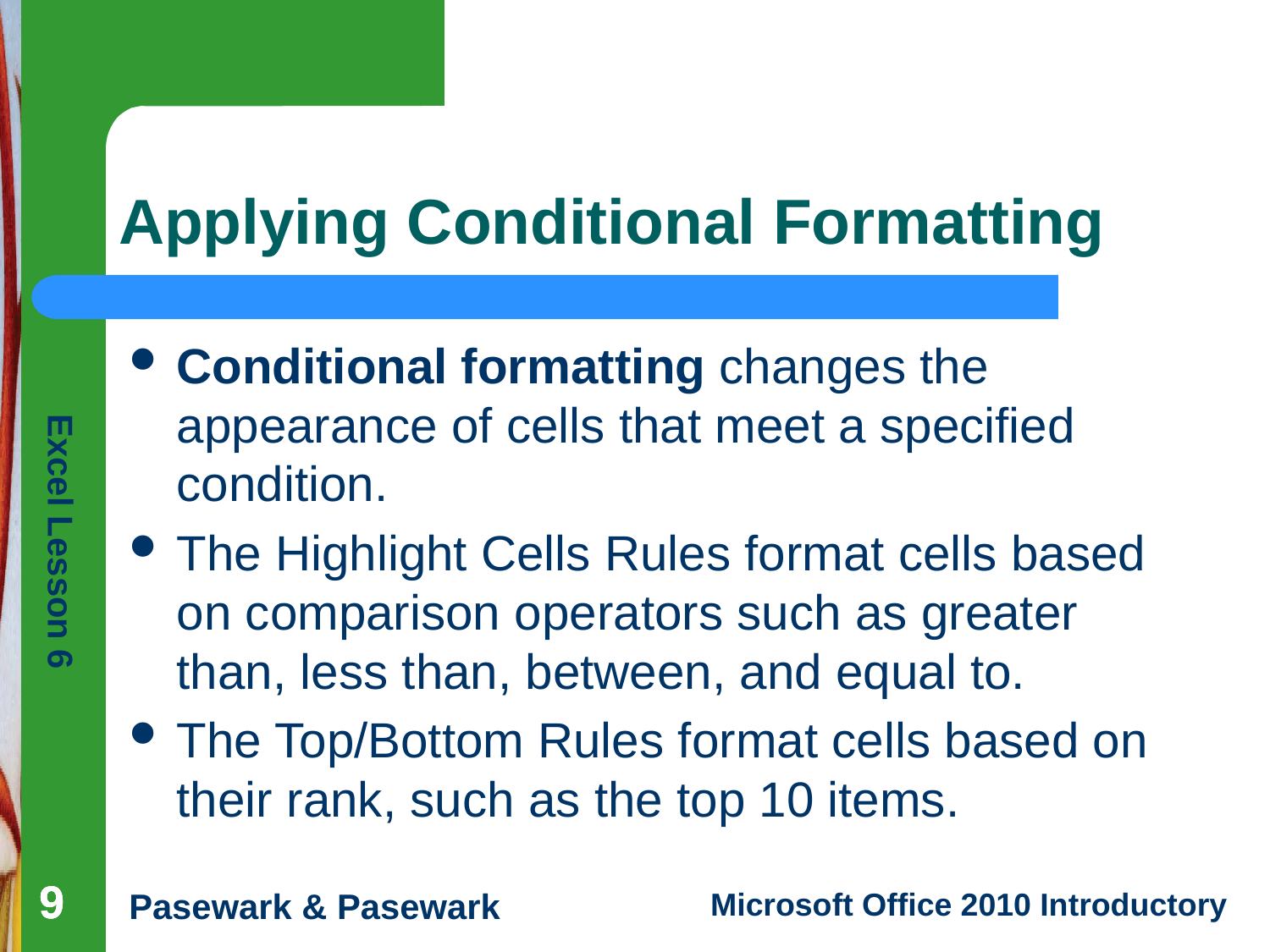

# Applying Conditional Formatting
Conditional formatting changes the appearance of cells that meet a specified condition.
The Highlight Cells Rules format cells based on comparison operators such as greater than, less than, between, and equal to.
The Top/Bottom Rules format cells based on their rank, such as the top 10 items.
9
9
9